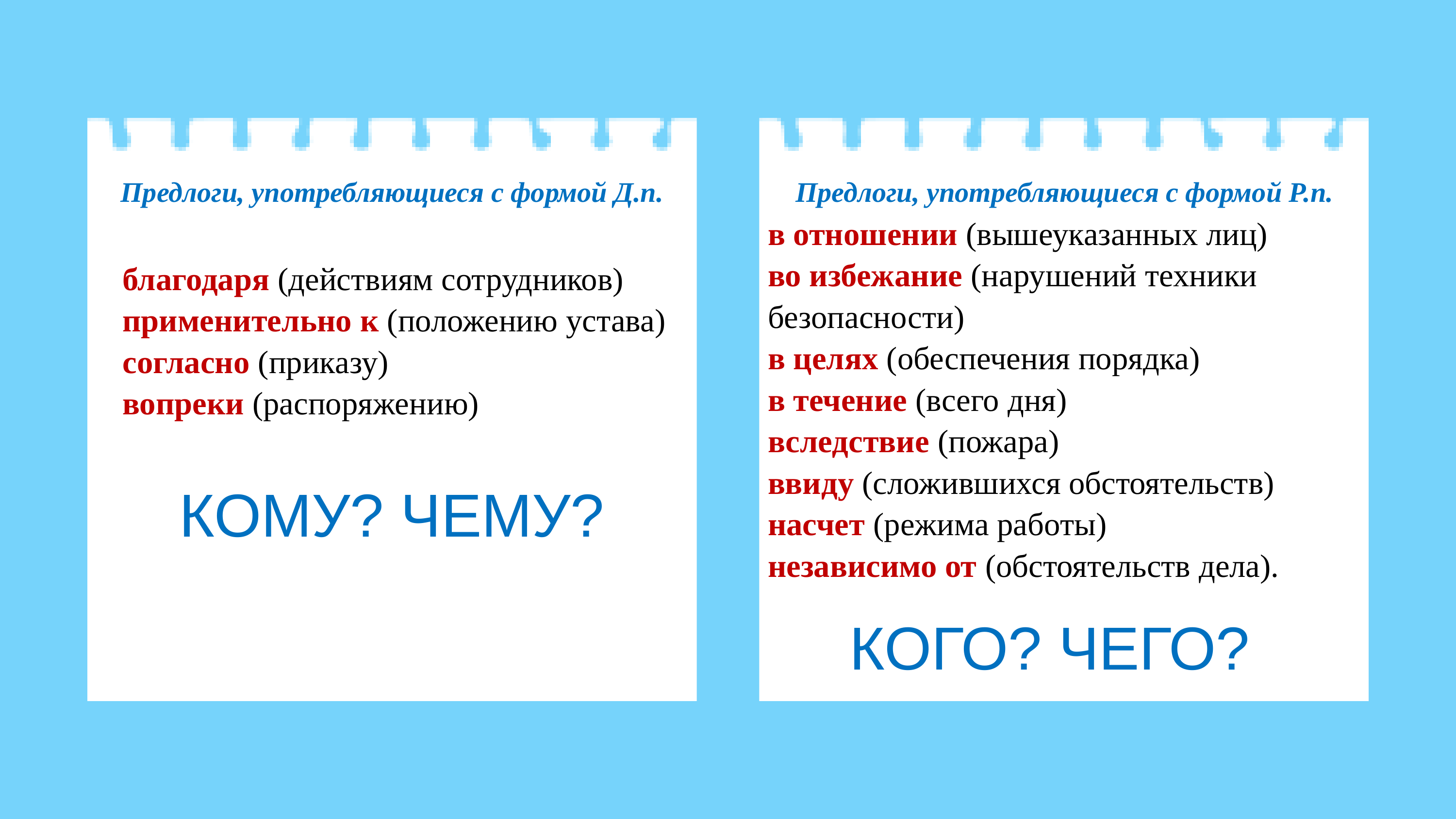

Предлоги, употребляющиеся с формой Д.п.
Предлоги, употребляющиеся с формой Р.п.
в отношении (вышеуказанных лиц)
во избежание (нарушений техники безопасности)
в целях (обеспечения порядка)
в течение (всего дня)
вследствие (пожара)
ввиду (сложившихся обстоятельств)
насчет (режима работы)
независимо от (обстоятельств дела).
благодаря (действиям сотрудников)
применительно к (положению устава)
согласно (приказу)
вопреки (распоряжению)
КОМУ? ЧЕМУ?
КОГО? ЧЕГО?